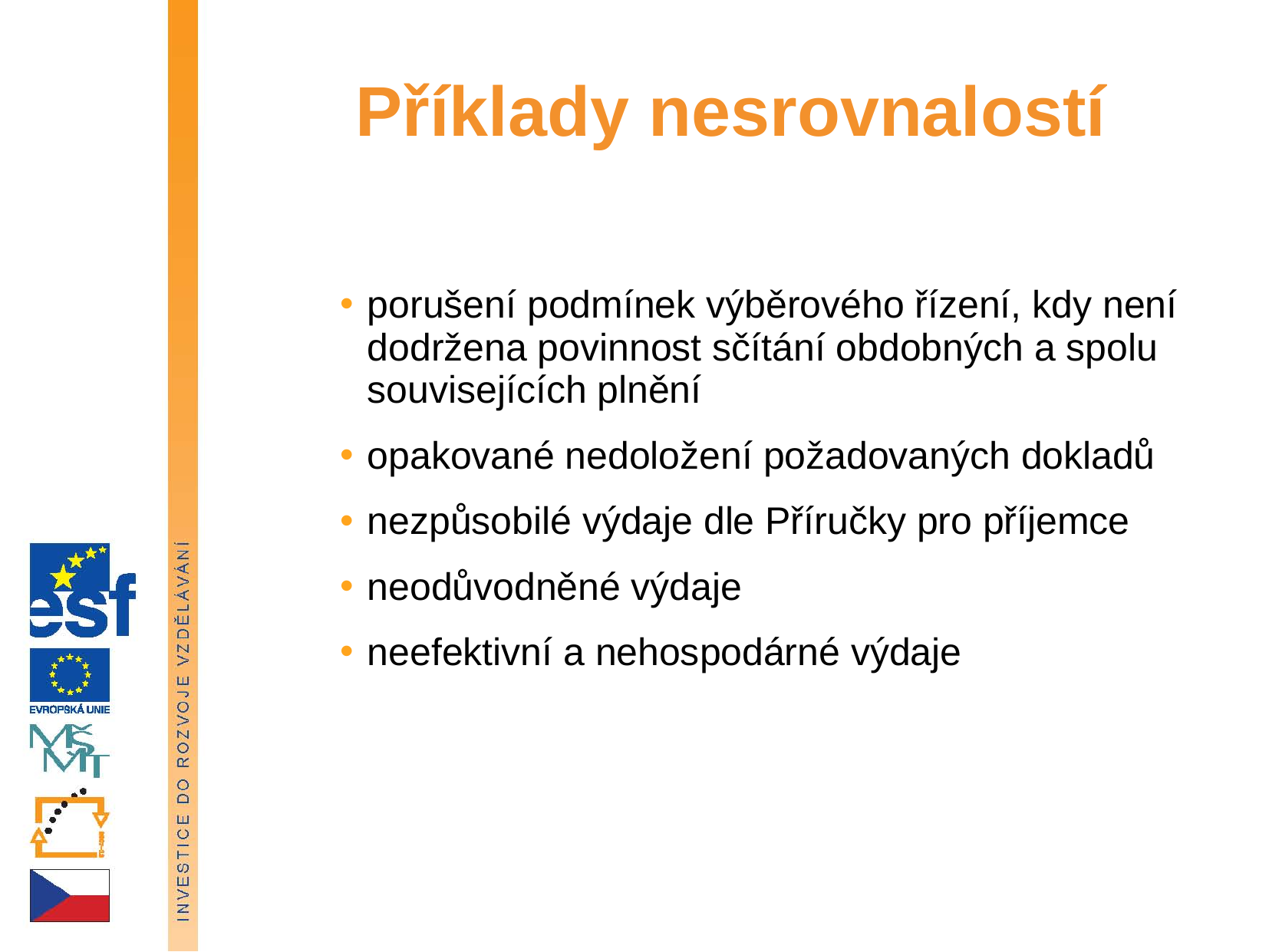

# Příklady nesrovnalostí
porušení podmínek výběrového řízení, kdy není dodržena povinnost sčítání obdobných a spolu souvisejících plnění
opakované nedoložení požadovaných dokladů
nezpůsobilé výdaje dle Příručky pro příjemce
neodůvodněné výdaje
neefektivní a nehospodárné výdaje